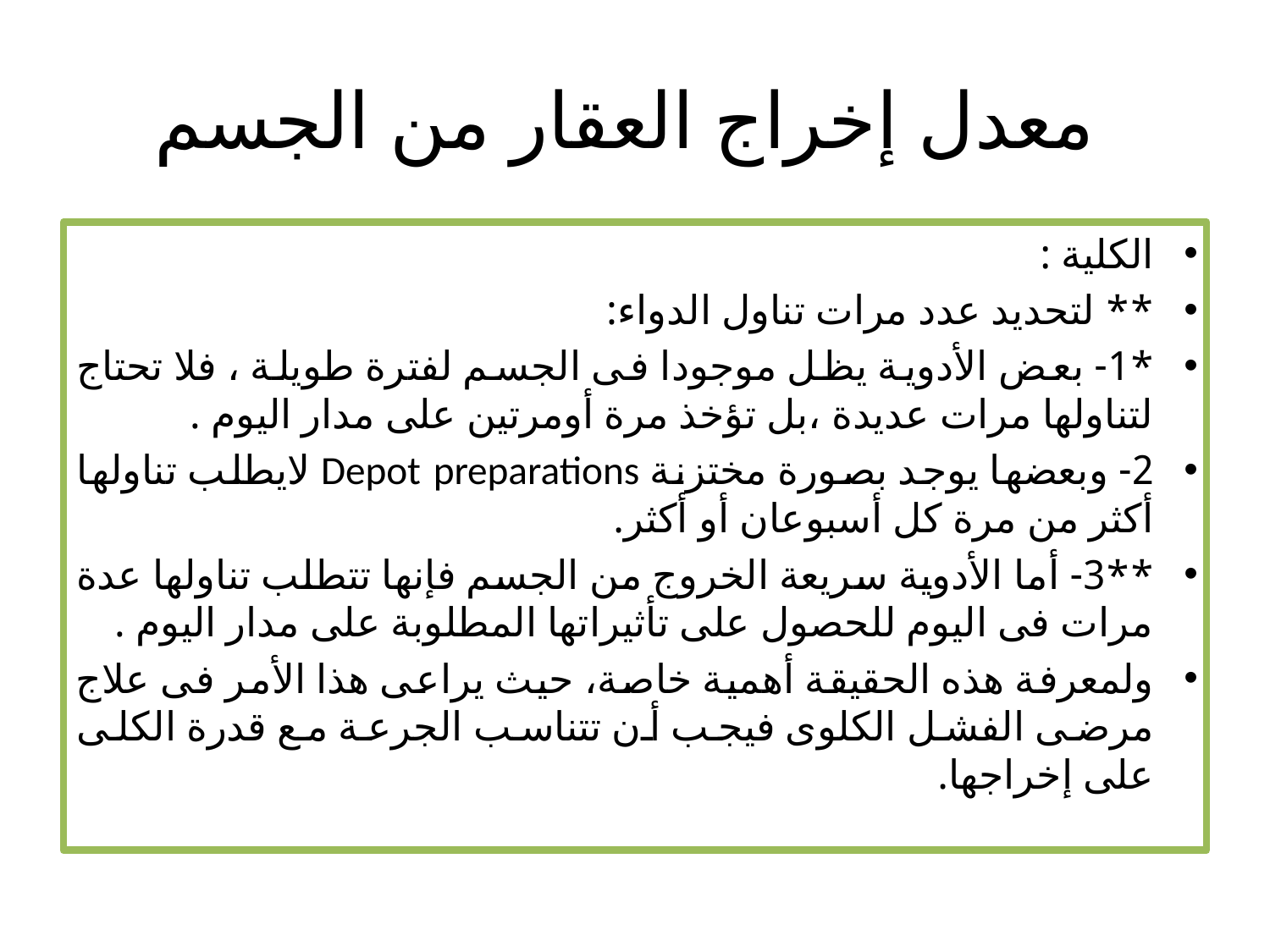

# معدل إخراج العقار من الجسم
الكلية :
** لتحديد عدد مرات تناول الدواء:
*1- بعض الأدوية يظل موجودا فى الجسم لفترة طويلة ، فلا تحتاج لتناولها مرات عديدة ،بل تؤخذ مرة أومرتين على مدار اليوم .
2- وبعضها يوجد بصورة مختزنة Depot preparations لايطلب تناولها أكثر من مرة كل أسبوعان أو أكثر.
**3- أما الأدوية سريعة الخروج من الجسم فإنها تتطلب تناولها عدة مرات فى اليوم للحصول على تأثيراتها المطلوبة على مدار اليوم .
ولمعرفة هذه الحقيقة أهمية خاصة، حيث يراعى هذا الأمر فى علاج مرضى الفشل الكلوى فيجب أن تتناسب الجرعة مع قدرة الكلى على إخراجها.